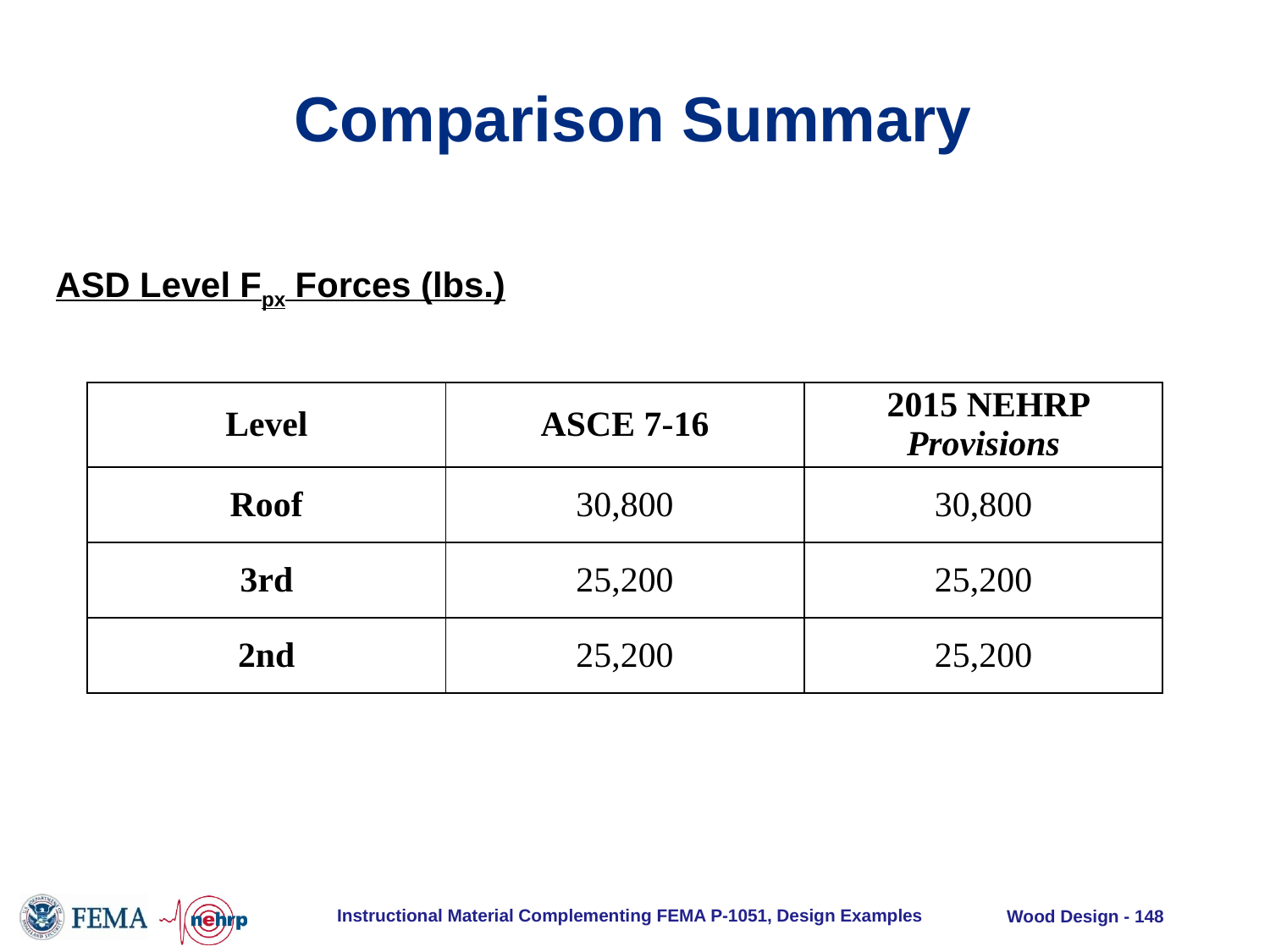

# Comparison Summary
ASD Level Fpx Forces (lbs.)
| Level | ASCE 7-16 | 2015 NEHRP Provisions |
| --- | --- | --- |
| Roof | 30,800 | 30,800 |
| 3rd | 25,200 | 25,200 |
| 2nd | 25,200 | 25,200 |